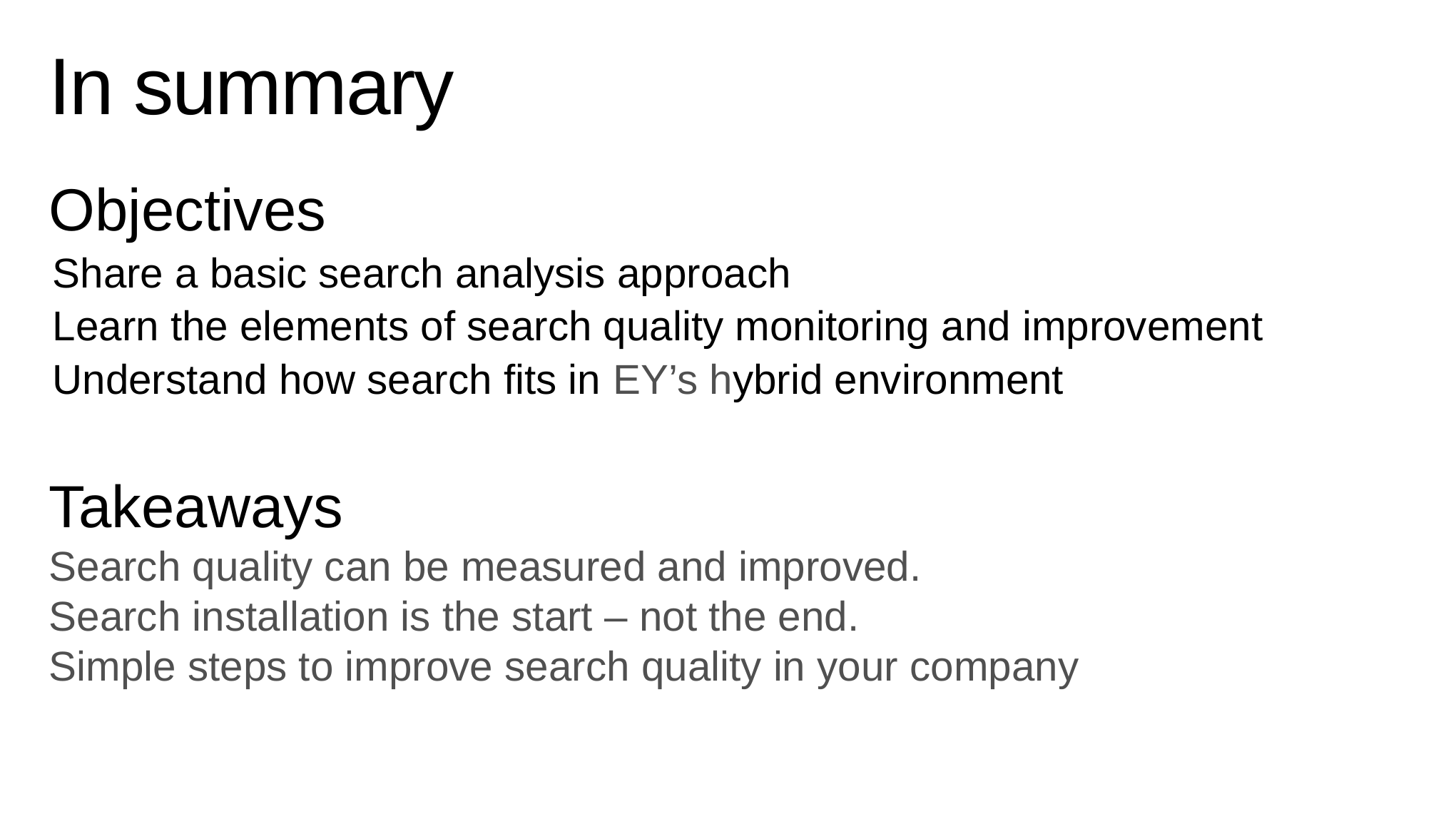

# In summary
Objectives
Share a basic search analysis approach
Learn the elements of search quality monitoring and improvement
Understand how search fits in EY’s hybrid environment

Takeaways
Search quality can be measured and improved.
Search installation is the start – not the end.
Simple steps to improve search quality in your company